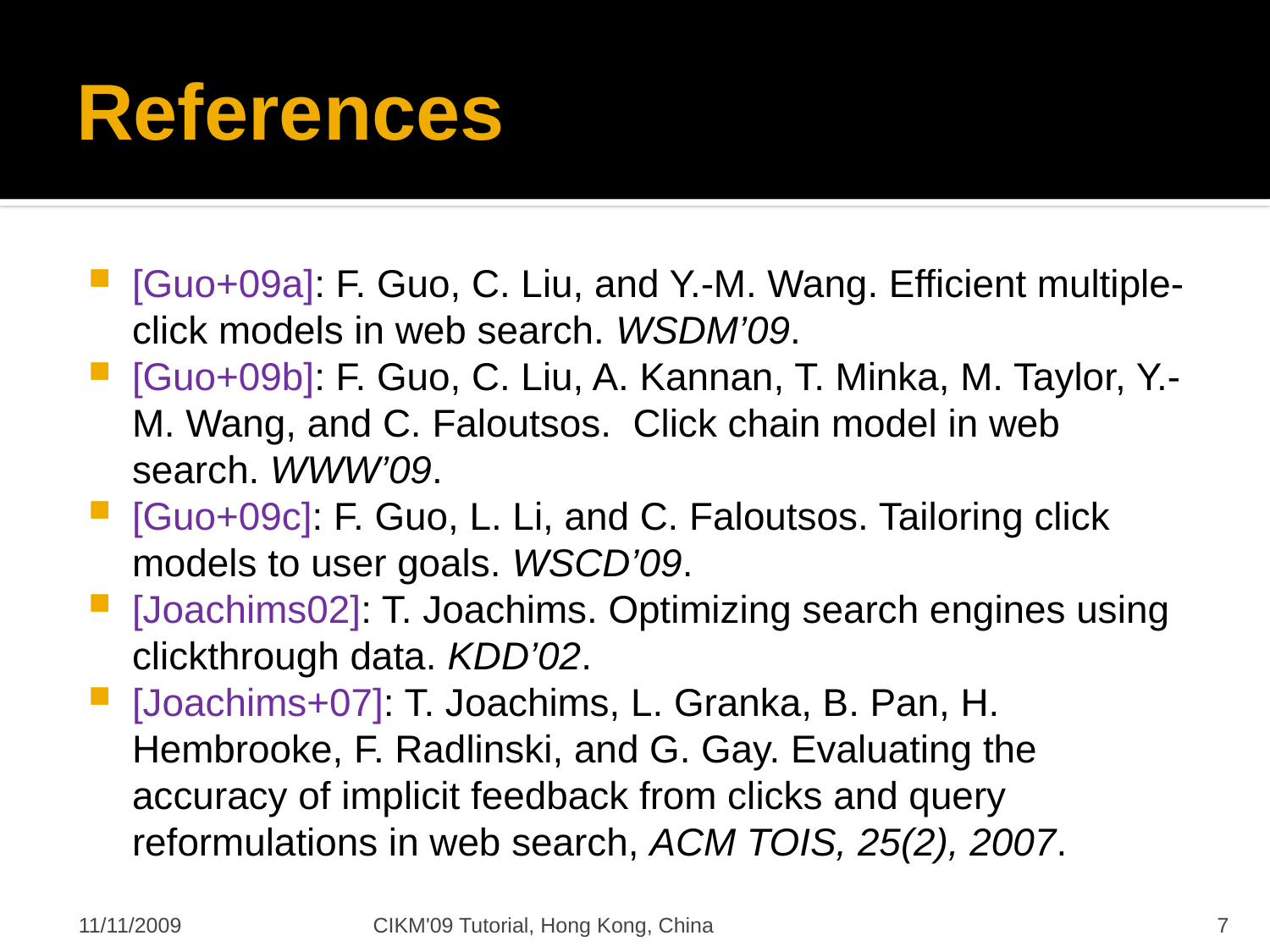

# References
[Guo+09a]: F. Guo, C. Liu, and Y.-M. Wang. Efficient multiple-click models in web search. WSDM’09.
[Guo+09b]: F. Guo, C. Liu, A. Kannan, T. Minka, M. Taylor, Y.-M. Wang, and C. Faloutsos.  Click chain model in web search. WWW’09.
[Guo+09c]: F. Guo, L. Li, and C. Faloutsos. Tailoring click models to user goals. WSCD’09.
[Joachims02]: T. Joachims. Optimizing search engines using clickthrough data. KDD’02.
[Joachims+07]: T. Joachims, L. Granka, B. Pan, H. Hembrooke, F. Radlinski, and G. Gay. Evaluating the accuracy of implicit feedback from clicks and query reformulations in web search, ACM TOIS, 25(2), 2007.

11/11/2009
CIKM'09 Tutorial, Hong Kong, China
7